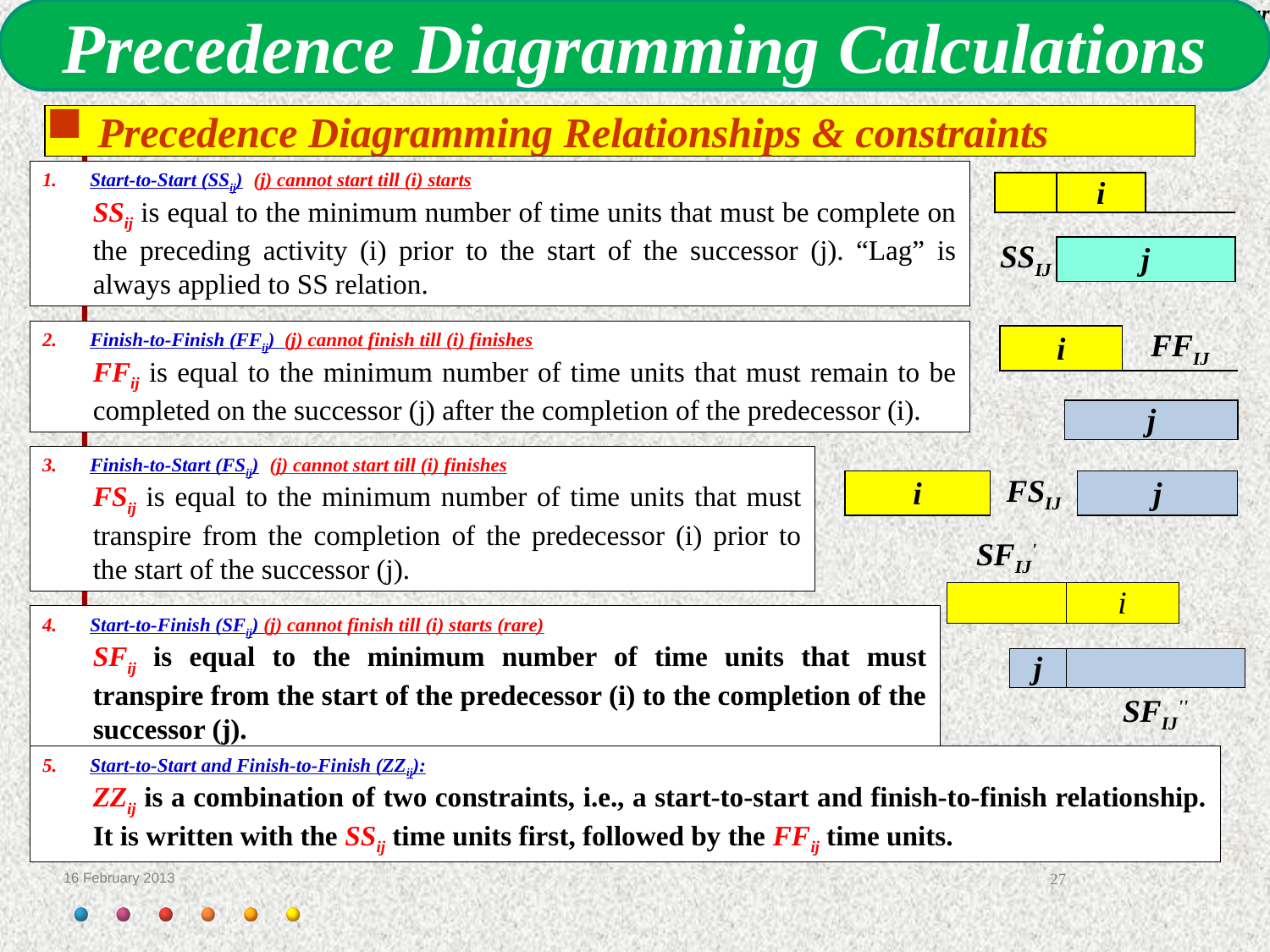

Precedence Diagramming Calculations
Precedence Diagramming Relationships & constraints
Start-to-Start (SSij)  (j) cannot start till (i) starts
SSij is equal to the minimum number of time units that must be complete on the preceding activity (i) prior to the start of the successor (j). “Lag” is always applied to SS relation.
|  | i |  |
| --- | --- | --- |
|  |  |  |
| SSIJ | j |  |
Finish-to-Finish (FFij)  (j) cannot finish till (i) finishes
FFij is equal to the minimum number of time units that must remain to be completed on the successor (j) after the completion of the predecessor (i).
| i |  | FFIJ |
| --- | --- | --- |
|  |  |  |
|  | j |  |
Finish-to-Start (FSij)  (j) cannot start till (i) finishes
FSij is equal to the minimum number of time units that must transpire from the completion of the predecessor (i) prior to the start of the successor (j).
| i | FSIJ | j |
| --- | --- | --- |
| SFIJ' |  |  |  |
| --- | --- | --- | --- |
|  |  | i |  |
|  |  |  |  |
|  | j |  |  |
|  |  | SFIJ'' |  |
Start-to-Finish (SFij) (j) cannot finish till (i) starts (rare)
SFij is equal to the minimum number of time units that must transpire from the start of the predecessor (i) to the completion of the successor (j).
Start-to-Start and Finish-to-Finish (ZZij):
ZZij is a combination of two constraints, i.e., a start-to-start and finish-to-finish relationship. It is written with the SSij time units first, followed by the FFij time units.
16 February 2013
27